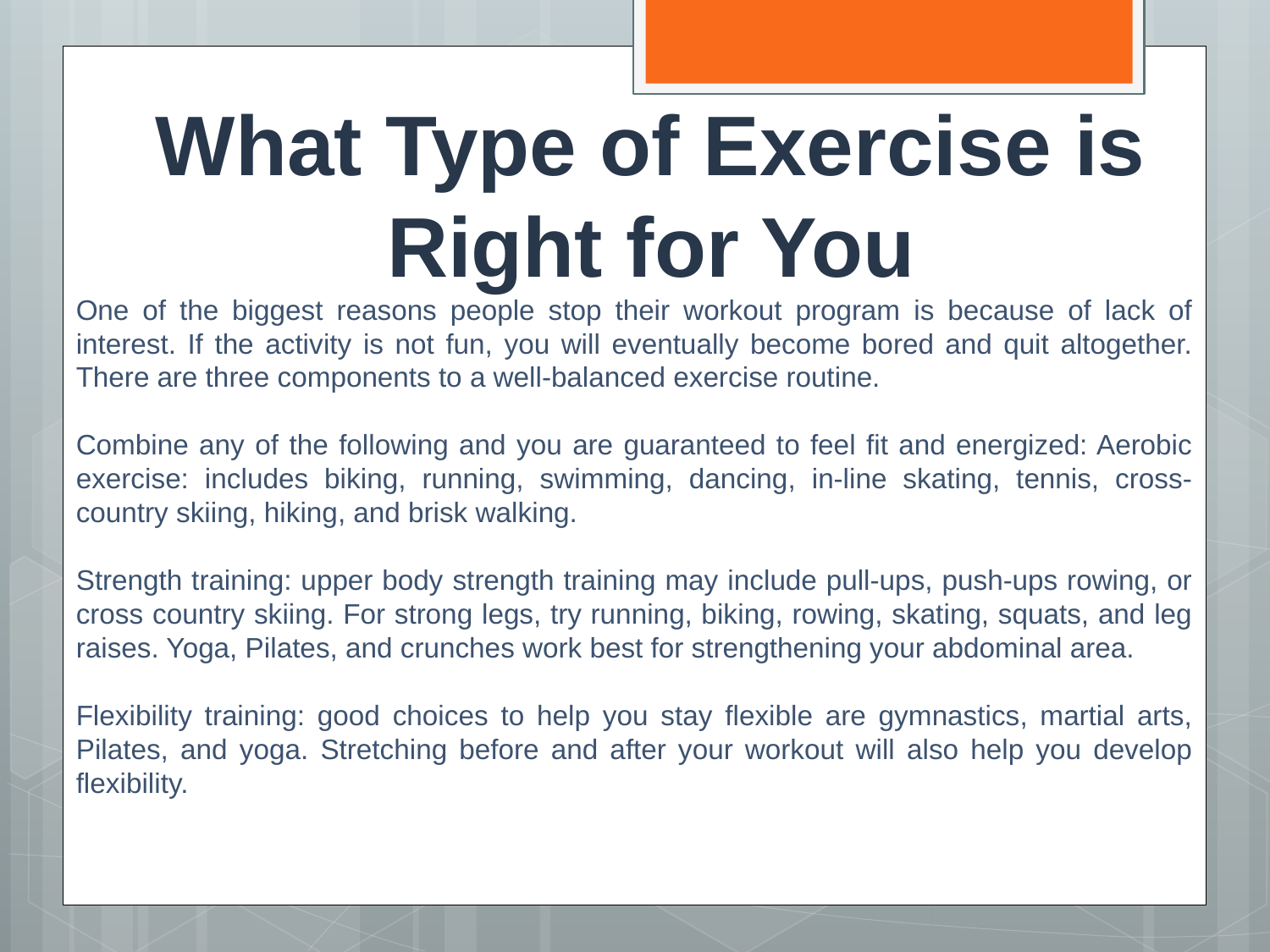

What Type of Exercise is Right for You
One of the biggest reasons people stop their workout program is because of lack of interest. If the activity is not fun, you will eventually become bored and quit altogether. There are three components to a well-balanced exercise routine.

Combine any of the following and you are guaranteed to feel fit and energized: Aerobic exercise: includes biking, running, swimming, dancing, in-line skating, tennis, cross-country skiing, hiking, and brisk walking.

Strength training: upper body strength training may include pull-ups, push-ups rowing, or cross country skiing. For strong legs, try running, biking, rowing, skating, squats, and leg raises. Yoga, Pilates, and crunches work best for strengthening your abdominal area.

Flexibility training: good choices to help you stay flexible are gymnastics, martial arts, Pilates, and yoga. Stretching before and after your workout will also help you develop flexibility.